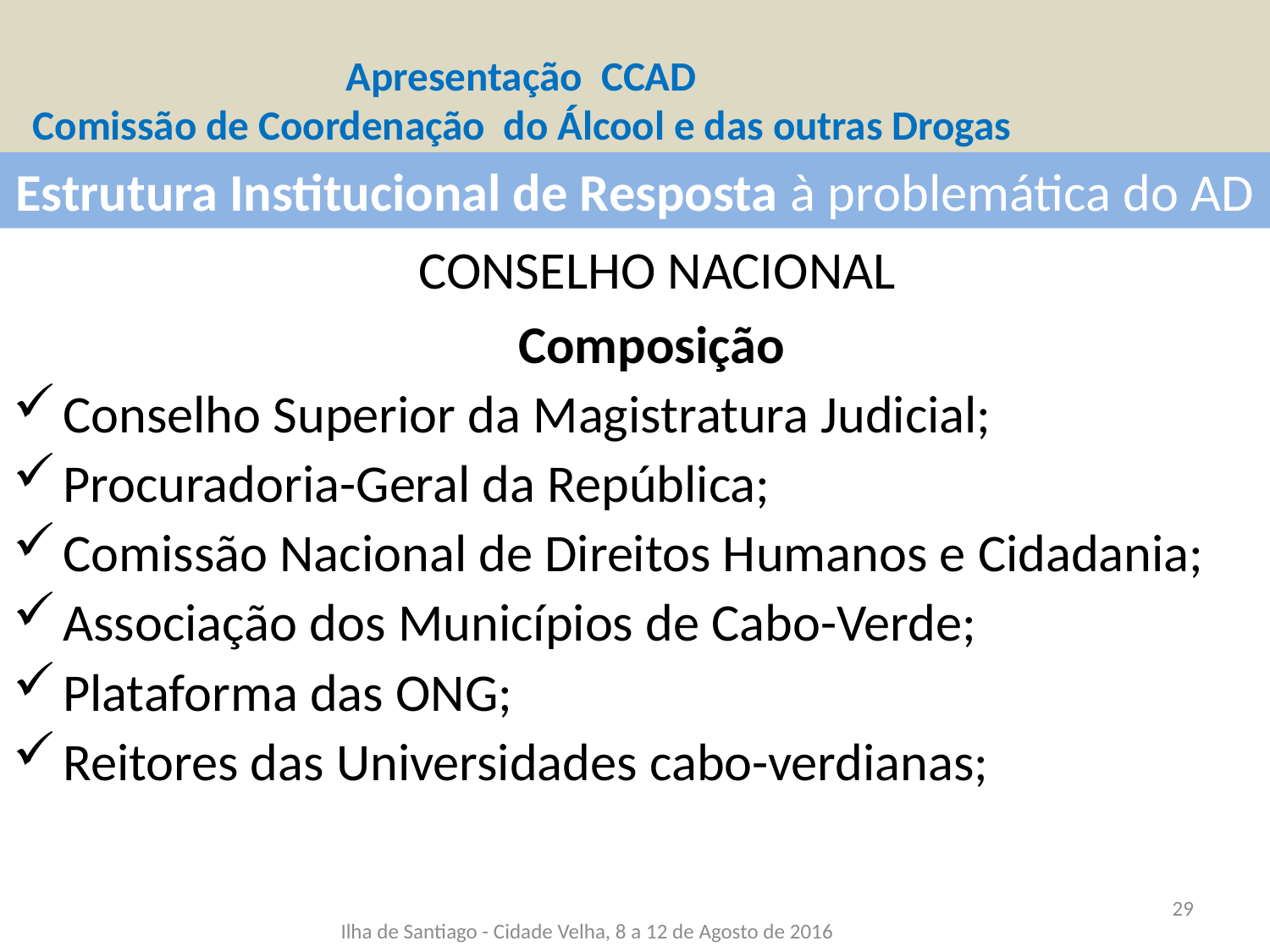

# Apresentação  CCAD Comissão de Coordenação  do Álcool e das outras Drogas
Estrutura Institucional de Resposta à problemática do AD
CONSELHO NACIONAL
Composição
Conselho Superior da Magistratura Judicial;
Procuradoria-Geral da República;
Comissão Nacional de Direitos Humanos e Cidadania;
Associação dos Municípios de Cabo-Verde;
Plataforma das ONG;
Reitores das Universidades cabo-verdianas;

29
Ilha de Santiago - Cidade Velha, 8 a 12 de Agosto de 2016